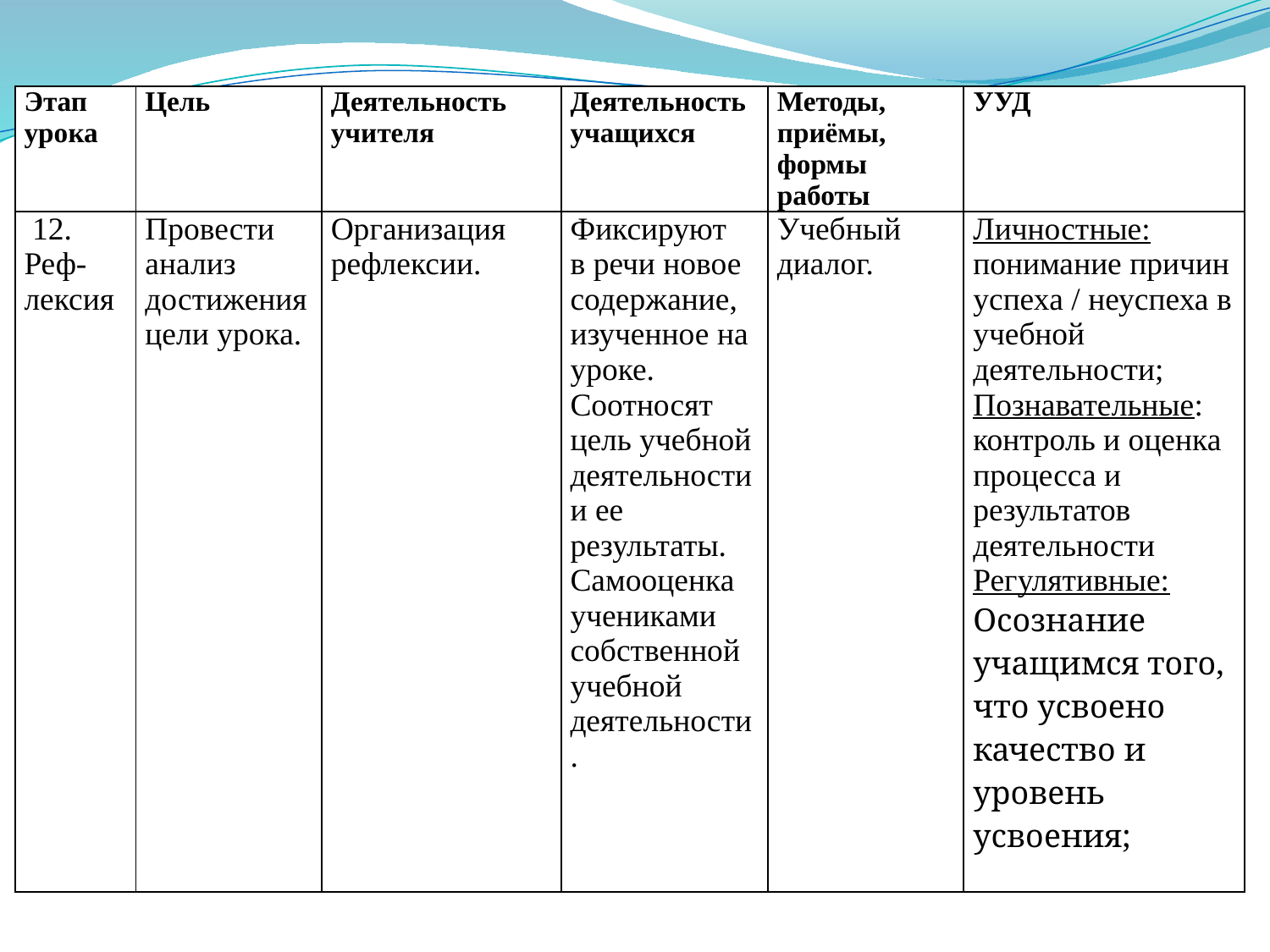

| Этап урока | Цель | Деятельность учителя | Деятельность учащихся | Методы, приёмы, формы работы | УУД |
| --- | --- | --- | --- | --- | --- |
| 12. Реф-лексия | Провести анализ достижения цели урока. | Организация рефлексии. | Фиксируют в речи новое содержание, изученное на уроке. Соотносят цель учебной деятельности и ее результаты. Самооценка учениками собственной учебной деятельности. | Учебный диалог. | Личностные: понимание причин успеха / неуспеха в учебной деятельности; Познавательные: контроль и оценка процесса и результатов деятельности Регулятивные: Осознание учащимся того, что усвоено качество и уровень усвоения; |